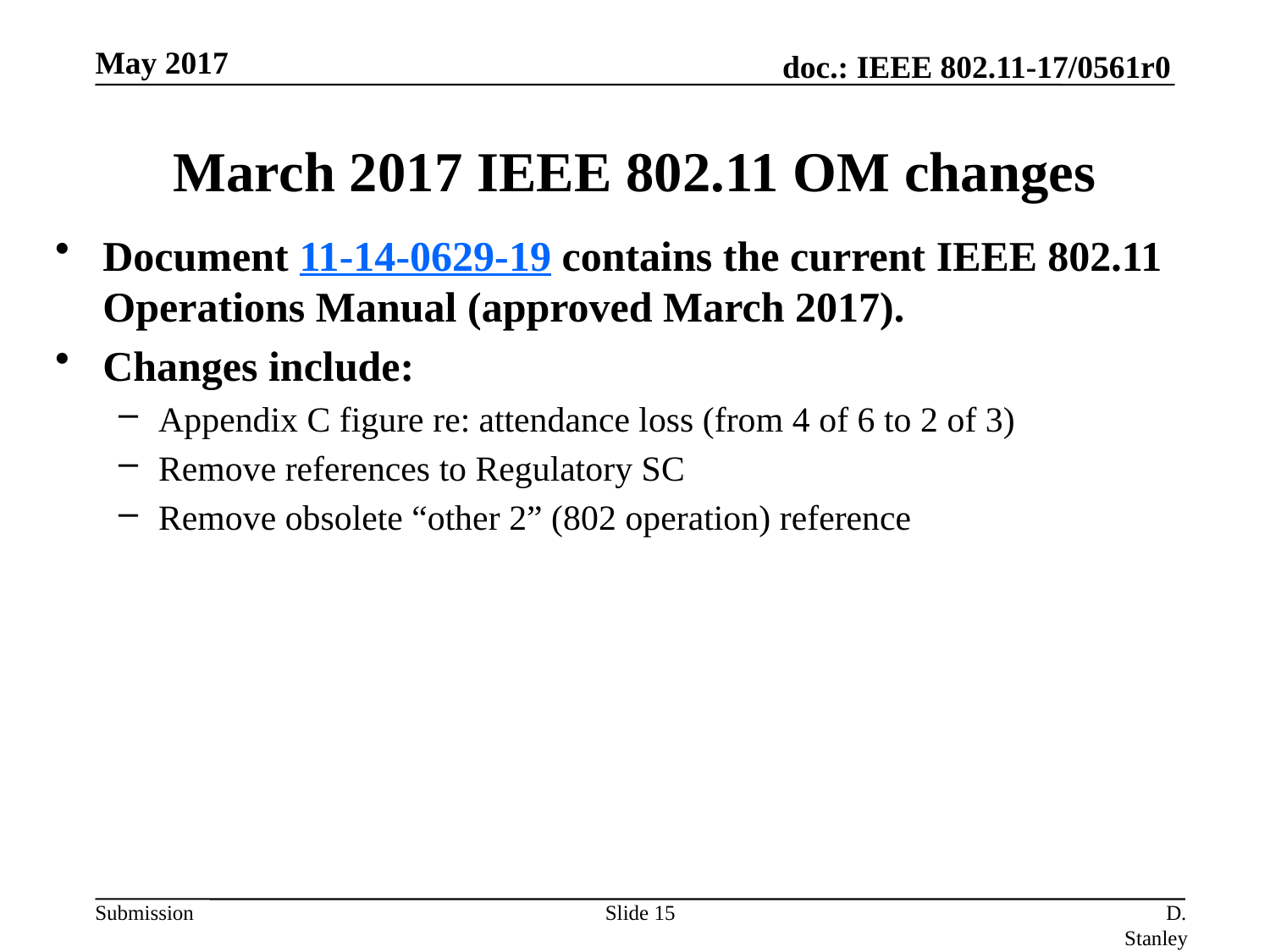

May 2017
# March 2017 IEEE 802.11 OM changes
Document 11-14-0629-19 contains the current IEEE 802.11 Operations Manual (approved March 2017).
Changes include:
Appendix C figure re: attendance loss (from 4 of 6 to 2 of 3)
Remove references to Regulatory SC
Remove obsolete “other 2” (802 operation) reference
Slide 15
D. Stanley, HP Enterprise